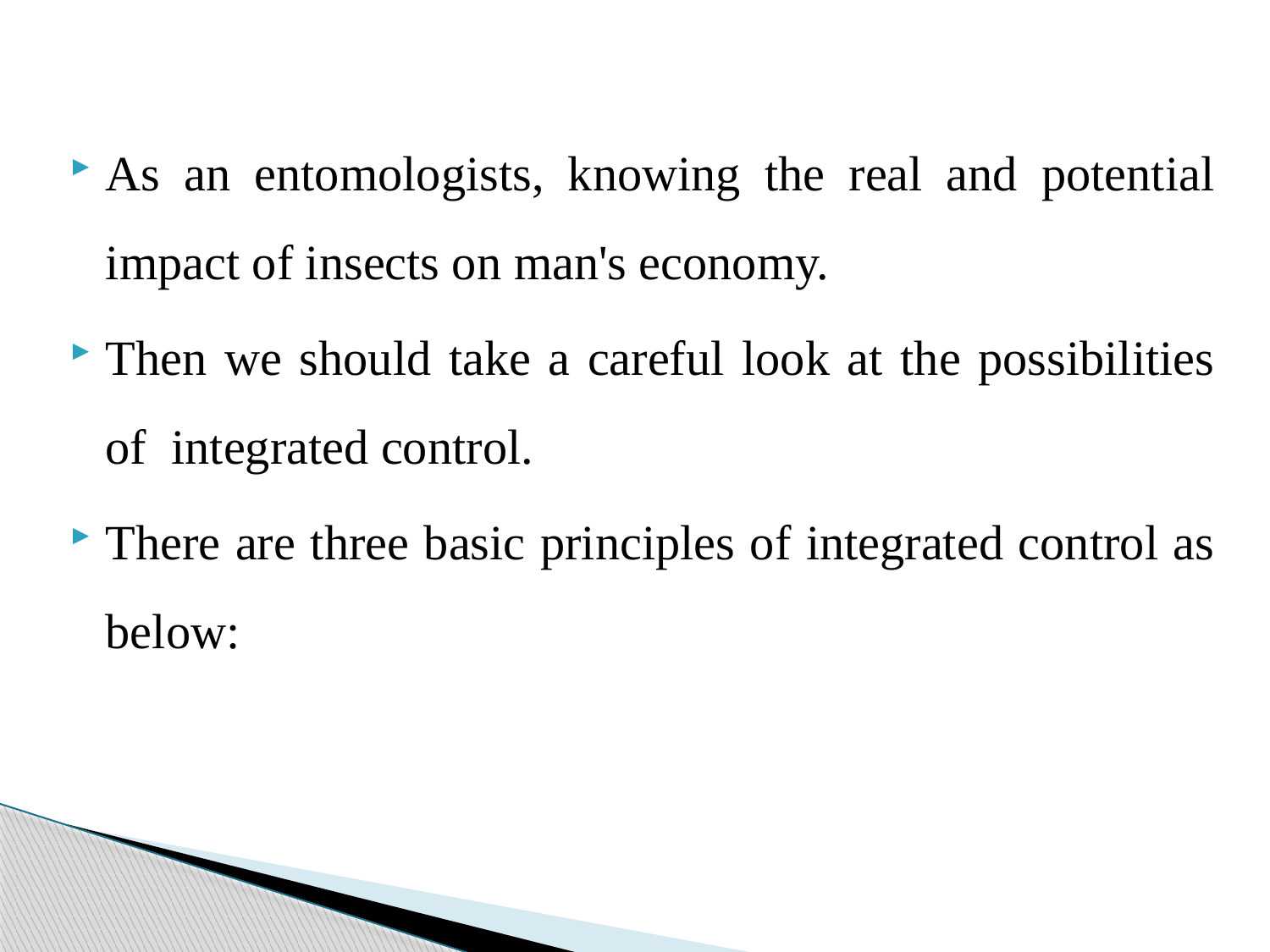

As an entomologists, knowing the real and potential impact of insects on man's economy.
Then we should take a careful look at the possibilities of  integrated control.
There are three basic principles of integrated control as below: